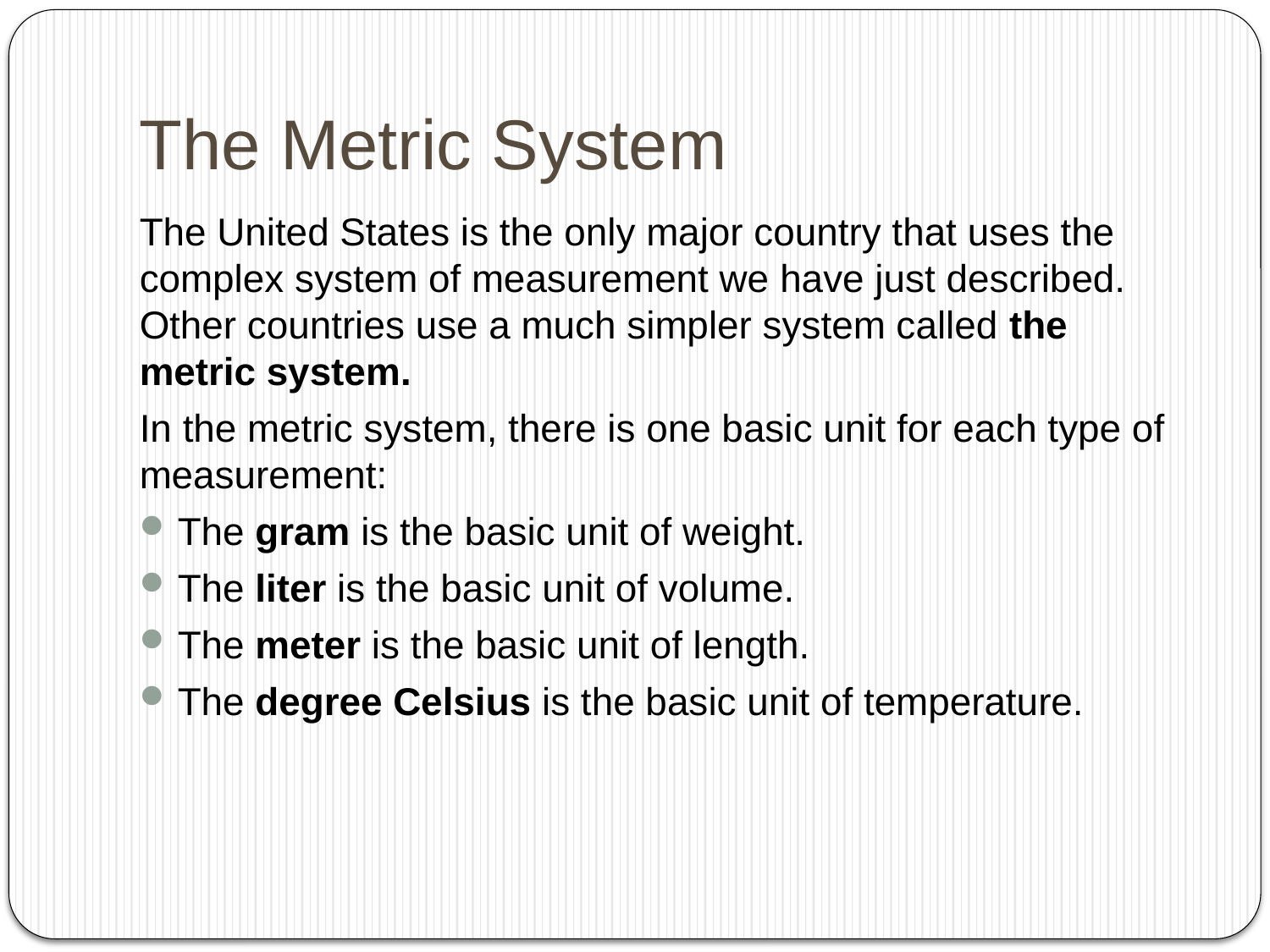

# The Metric System
The United States is the only major country that uses the complex system of measurement we have just described. Other countries use a much simpler system called the metric system.
In the metric system, there is one basic unit for each type of measurement:
The gram is the basic unit of weight.
The liter is the basic unit of volume.
The meter is the basic unit of length.
The degree Celsius is the basic unit of temperature.